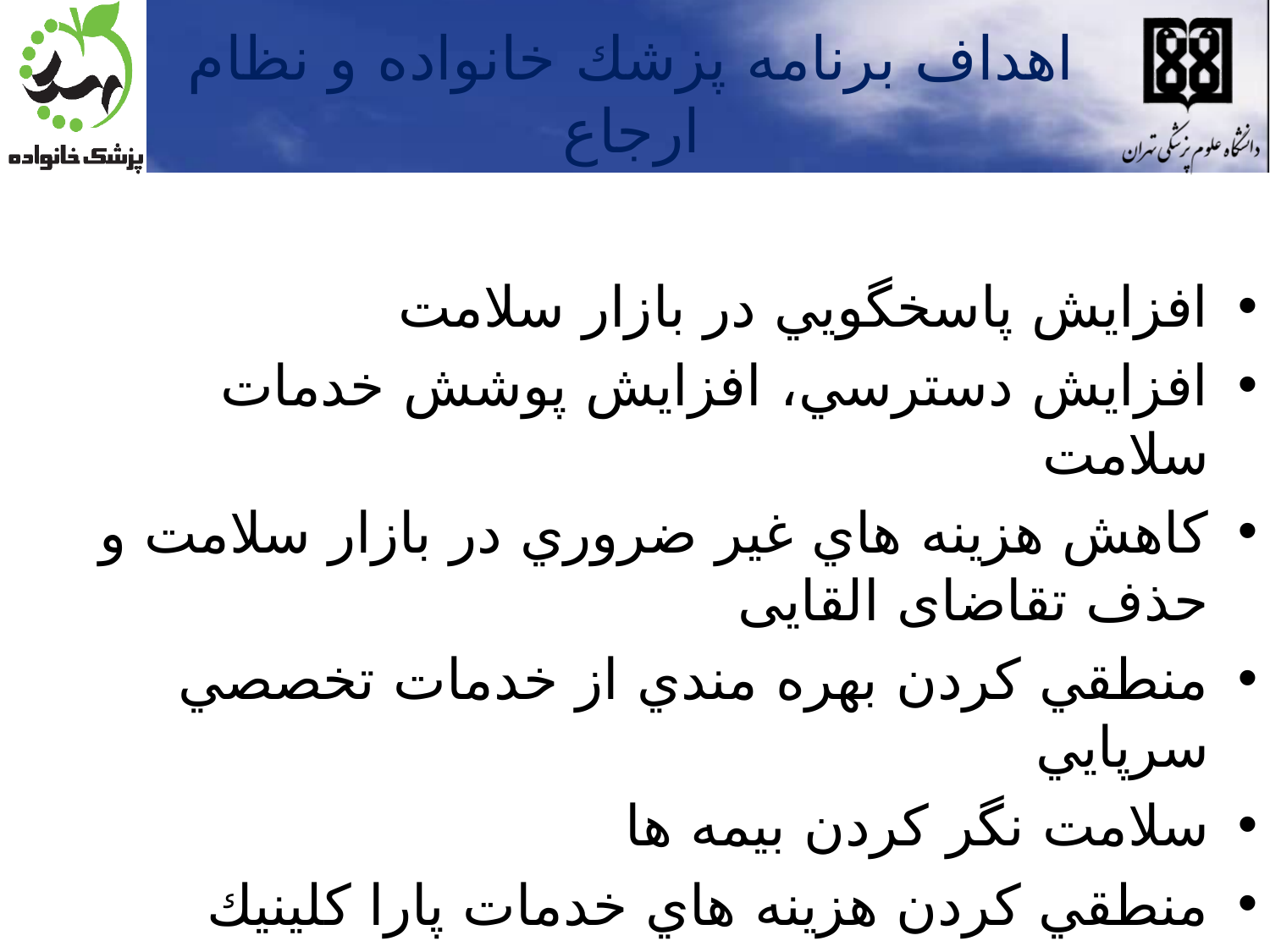

# اهداف برنامه پزشك خانواده و نظام ارجاع
افزايش پاسخگويي در بازار سلامت
افزايش دسترسي، افزايش پوشش خدمات سلامت
كاهش هزينه هاي غير ضروري در بازار سلامت و حذف تقاضای القایی
منطقي كردن بهره مندي از خدمات تخصصي سرپايي
سلامت نگر کردن بیمه ها
منطقي كردن هزينه هاي خدمات پارا كلينيك
تغییر پزشک رادار گونه به پزشك خانواده پاسخگوِ